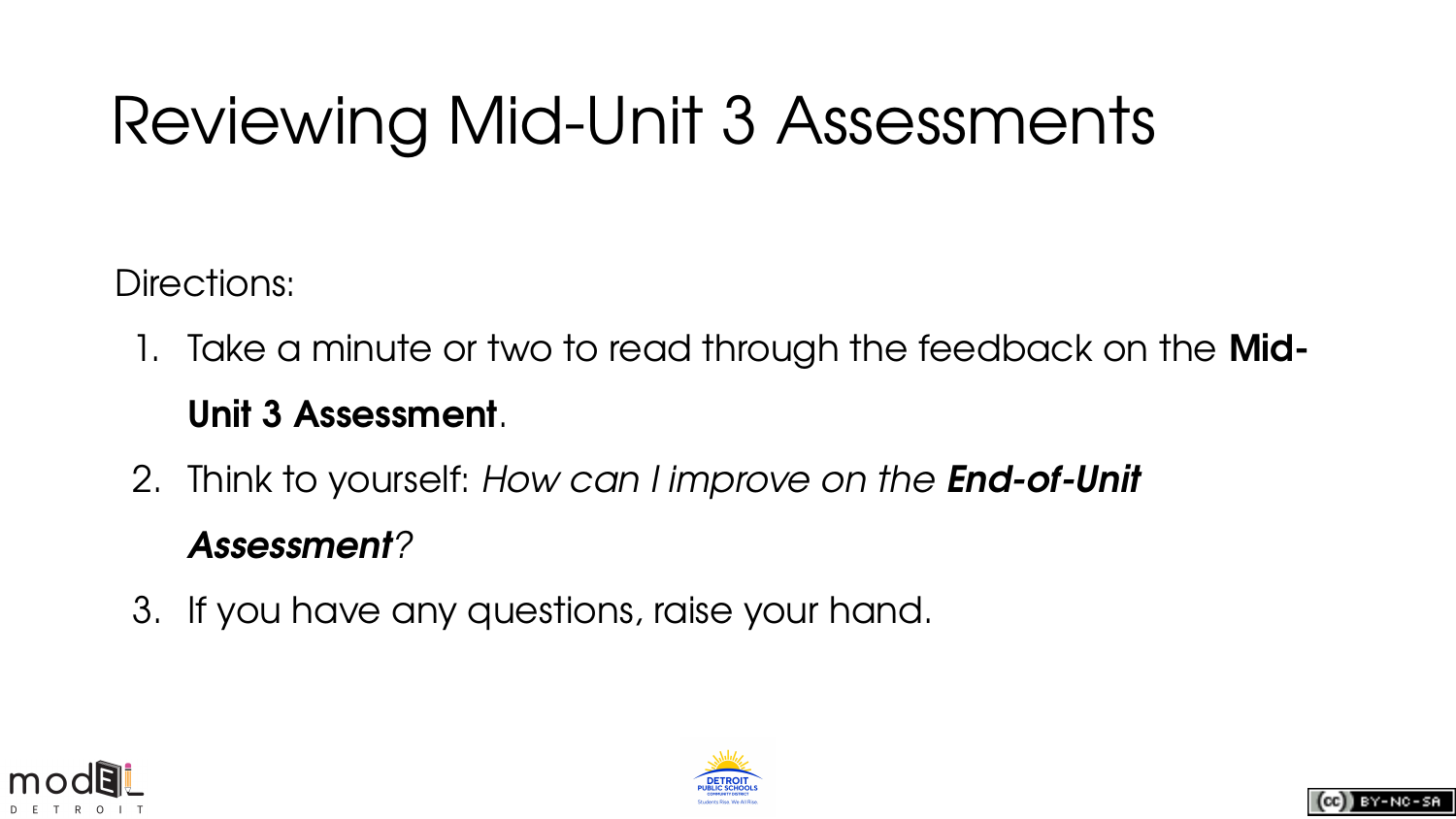

# Reviewing Mid-Unit 3 Assessments
Directions:
Take a minute or two to read through the feedback on the Mid-Unit 3 Assessment.
Think to yourself: How can I improve on the End-of-Unit Assessment?
If you have any questions, raise your hand.